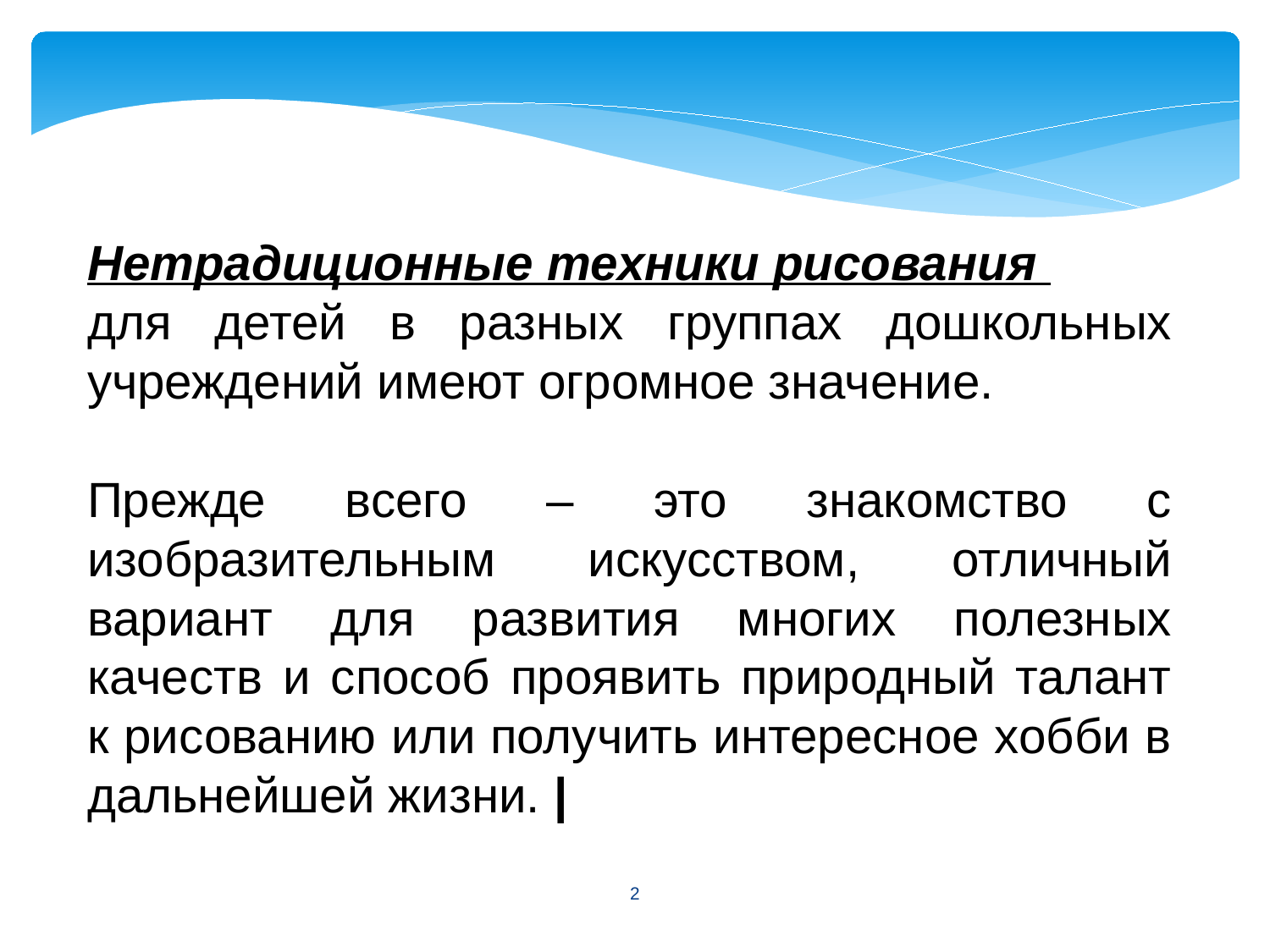

Нетрадиционные техники рисования
для детей в разных группах дошкольных учреждений имеют огромное значение.

Прежде всего – это знакомство с изобразительным искусством, отличный вариант для развития многих полезных качеств и способ проявить природный талант к рисованию или получить интересное хобби в дальнейшей жизни. |
2